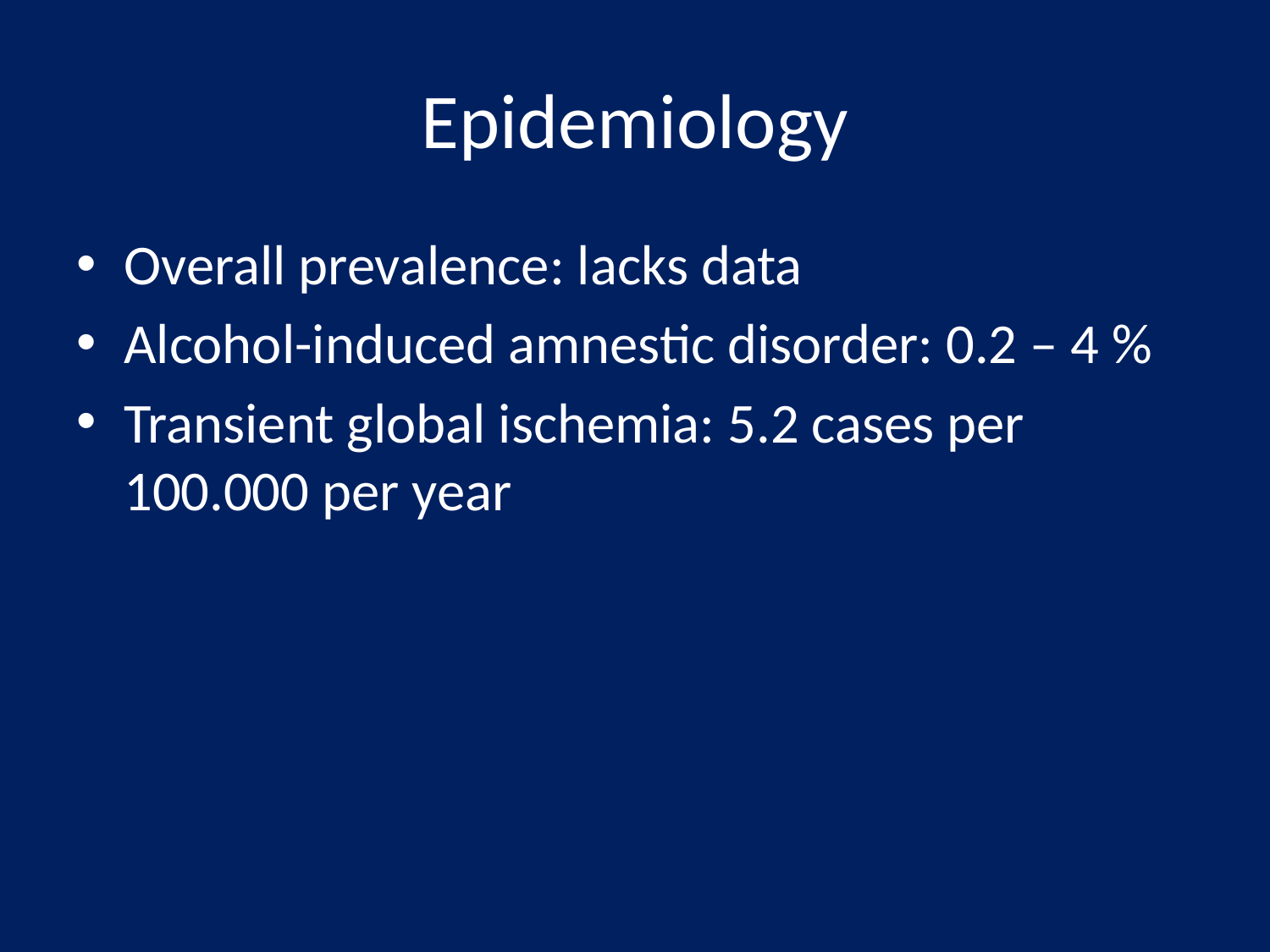

# Epidemiology
Overall prevalence: lacks data
Alcohol-induced amnestic disorder: 0.2 – 4 %
Transient global ischemia: 5.2 cases per 100.000 per year